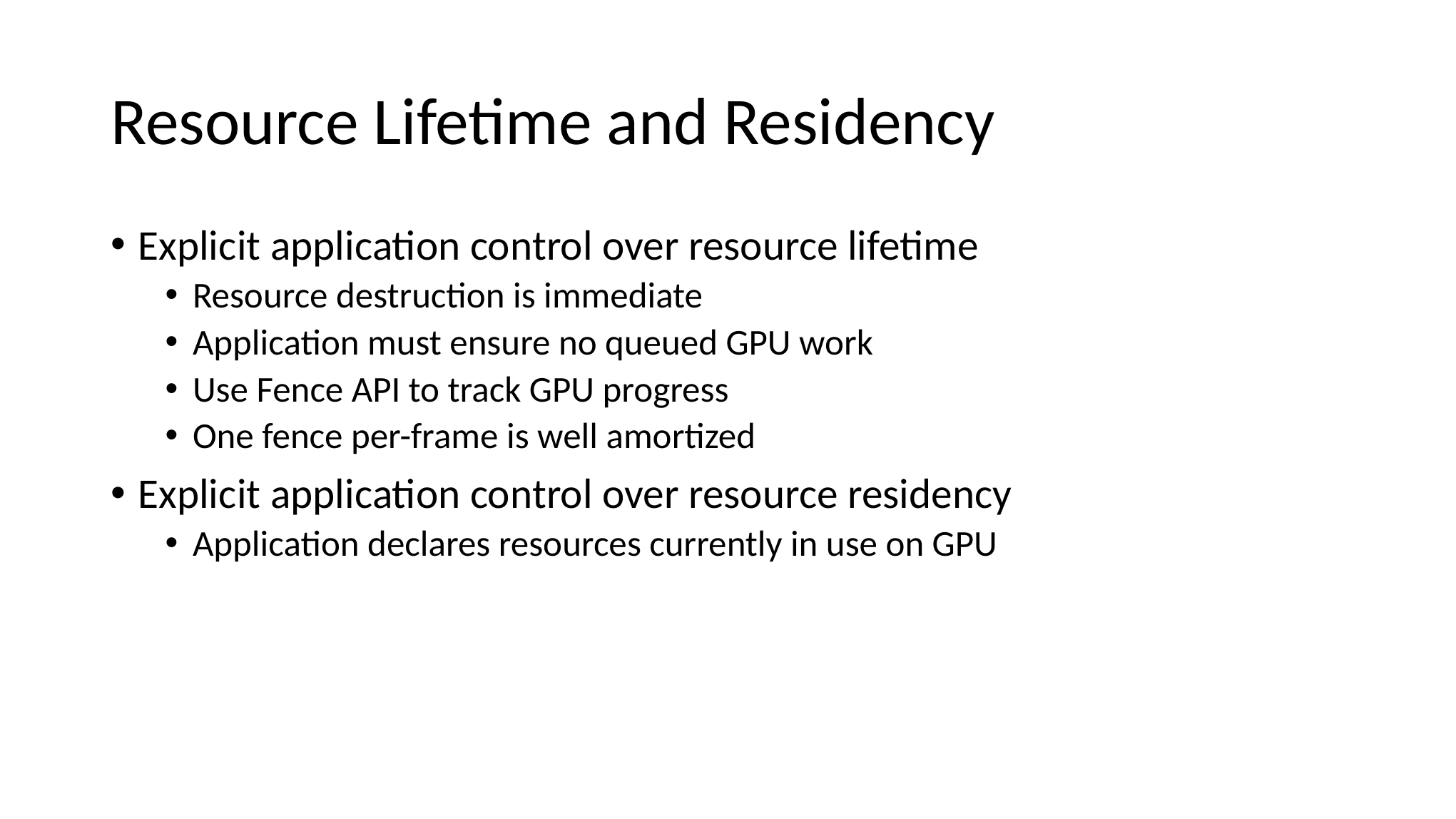

# Resource Lifetime and Residency
Explicit application control over resource lifetime
Resource destruction is immediate
Application must ensure no queued GPU work
Use Fence API to track GPU progress
One fence per-frame is well amortized
Explicit application control over resource residency
Application declares resources currently in use on GPU